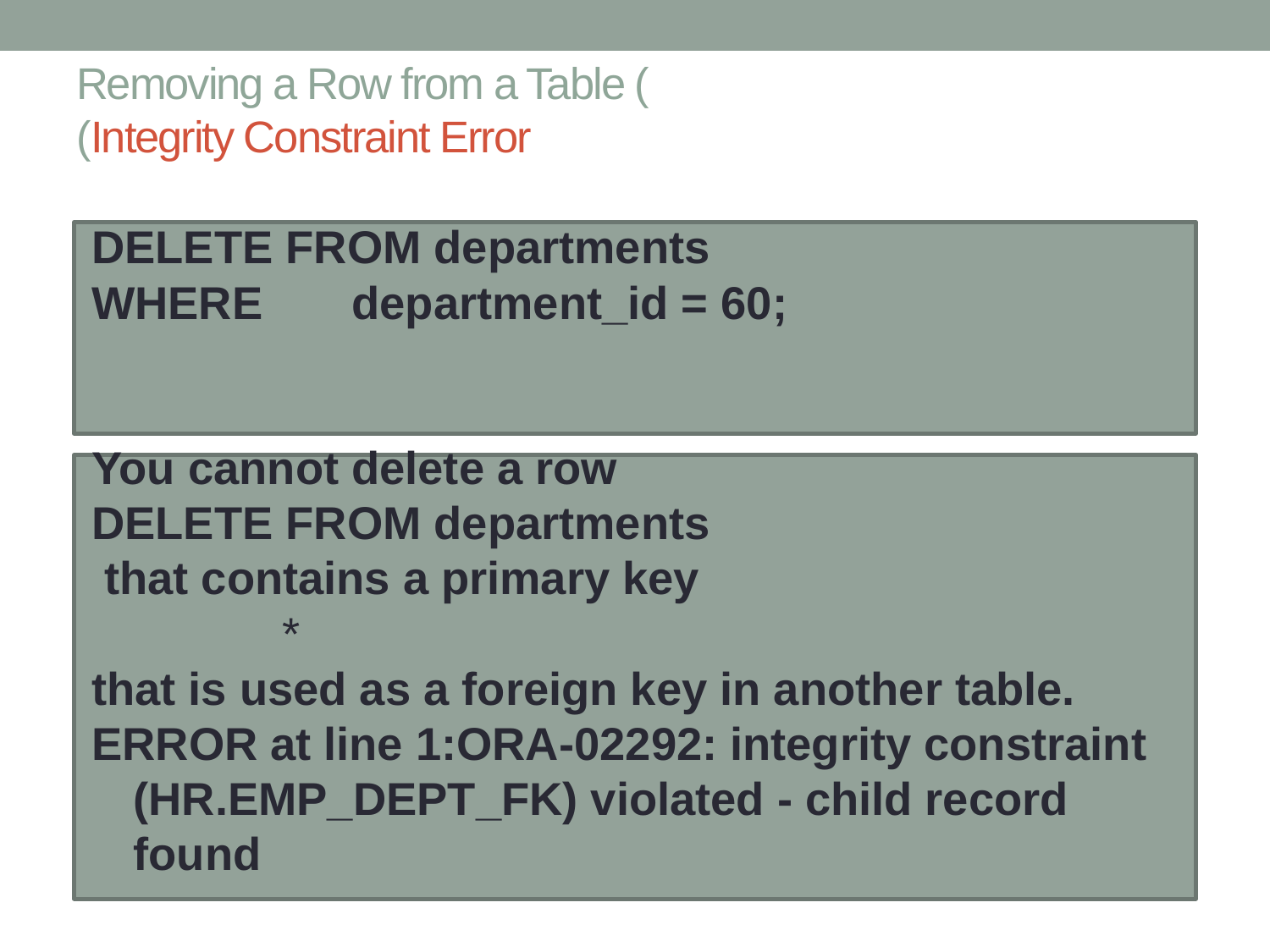

# Removing a Row from a Table ( (Integrity Constraint Error
DELETE FROM departments
WHERE       department_id = 60;

You cannot delete a row
DELETE FROM departments
 that contains a primary key
               *
that is used as a foreign key in another table.
ERROR at line 1:ORA-02292: integrity constraint (HR.EMP_DEPT_FK) violated - child record found